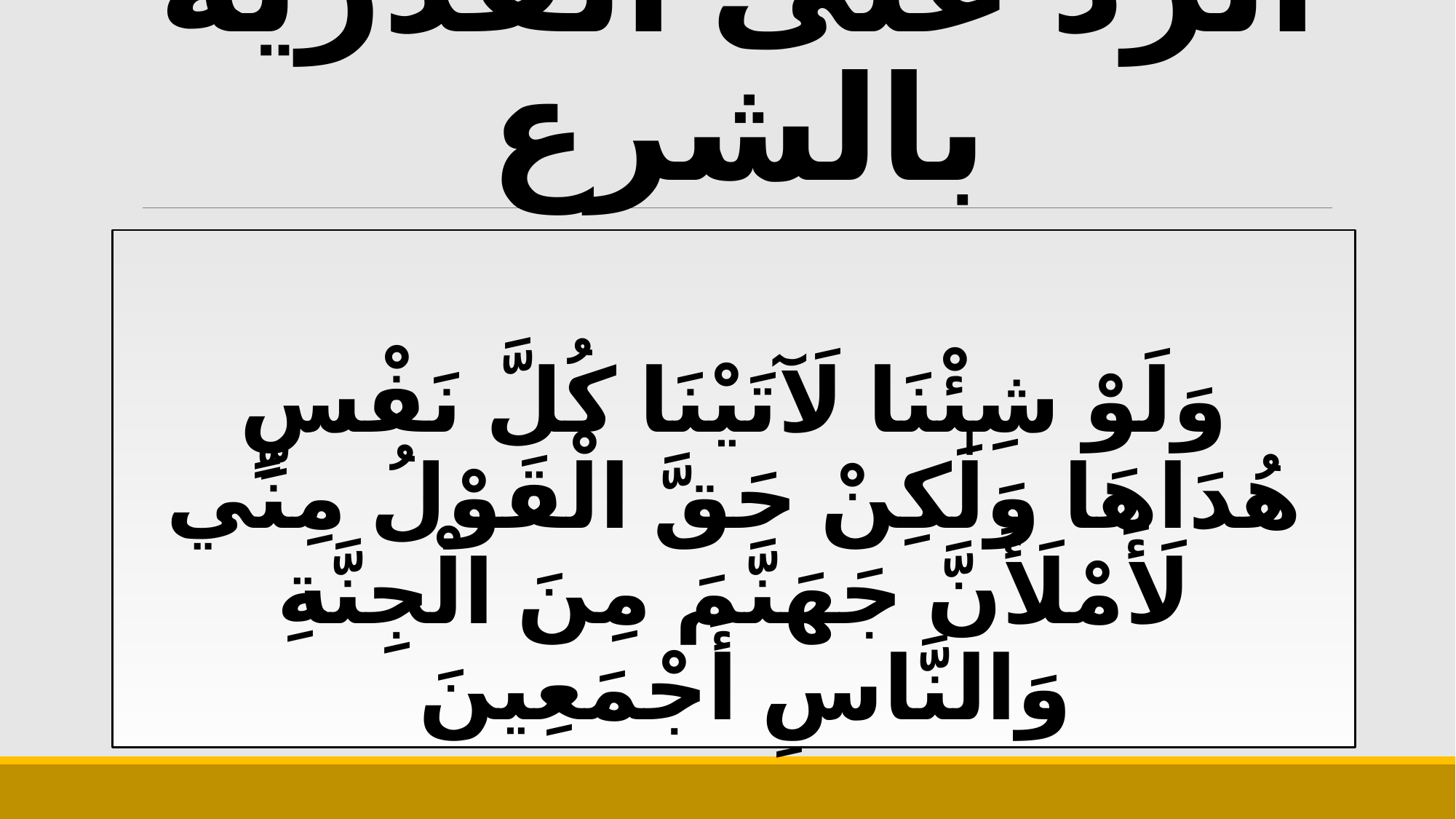

# الرد على القدرية بالشرع

وَلَوْ شِئْنَا لَآتَيْنَا كُلَّ نَفْسٍ هُدَاهَا وَلَٰكِنْ حَقَّ الْقَوْلُ مِنِّي لَأَمْلَأَنَّ جَهَنَّمَ مِنَ الْجِنَّةِ وَالنَّاسِ أَجْمَعِينَ